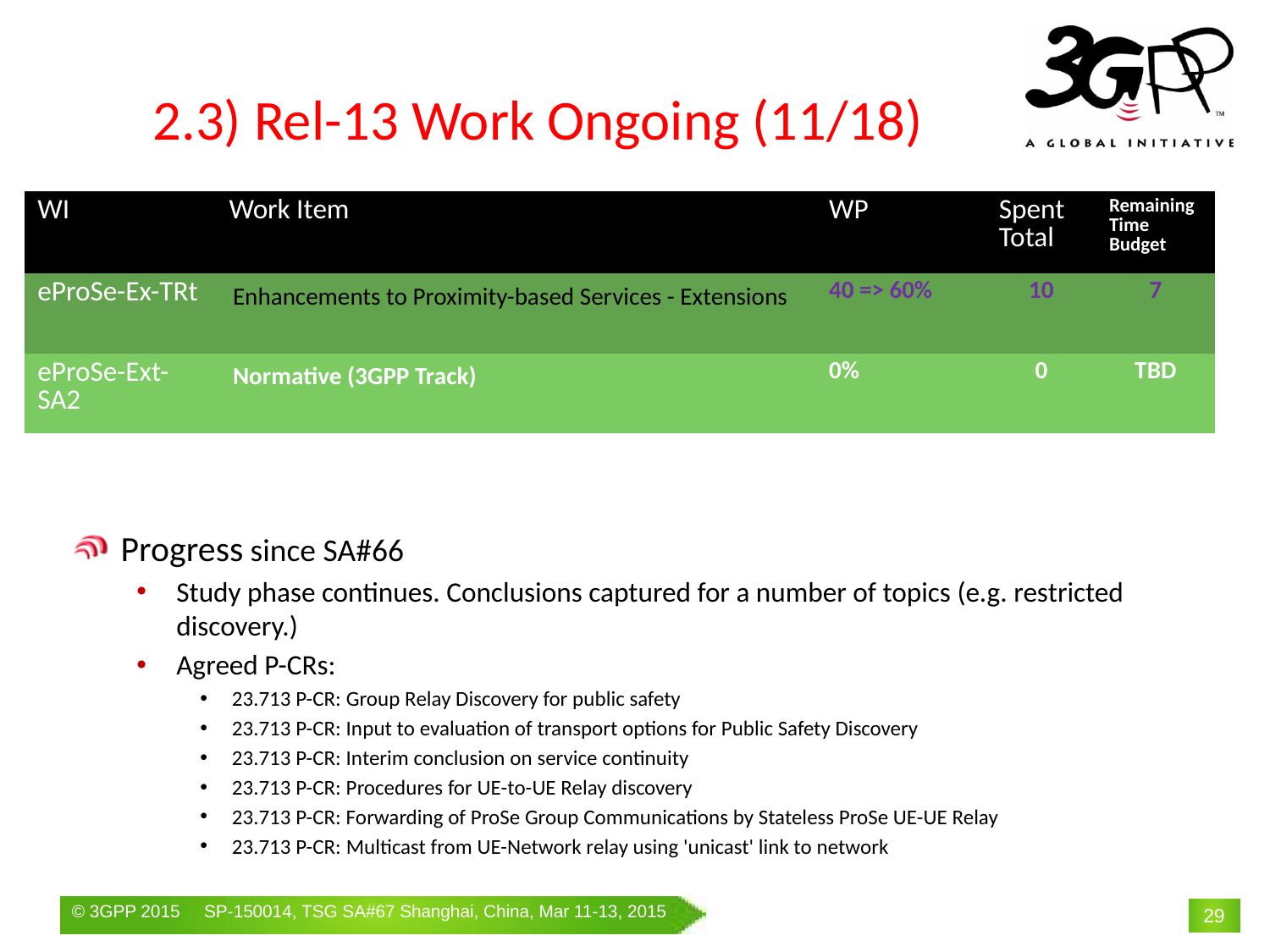

# 2.3) Rel-13 Work Ongoing (11/18)
| WI | Work Item | WP | Spent Total | Remaining Time Budget |
| --- | --- | --- | --- | --- |
| eProSe-Ex-TRt | Enhancements to Proximity-based Services - Extensions | 40 => 60% | 10 | 7 |
| eProSe-Ext-SA2 | Normative (3GPP Track) | 0% | 0 | TBD |
Progress since SA#66
Study phase continues. Conclusions captured for a number of topics (e.g. restricted discovery.)
Agreed P-CRs:
23.713 P-CR: Group Relay Discovery for public safety
23.713 P-CR: Input to evaluation of transport options for Public Safety Discovery
23.713 P-CR: Interim conclusion on service continuity
23.713 P-CR: Procedures for UE-to-UE Relay discovery
23.713 P-CR: Forwarding of ProSe Group Communications by Stateless ProSe UE-UE Relay
23.713 P-CR: Multicast from UE-Network relay using 'unicast' link to network